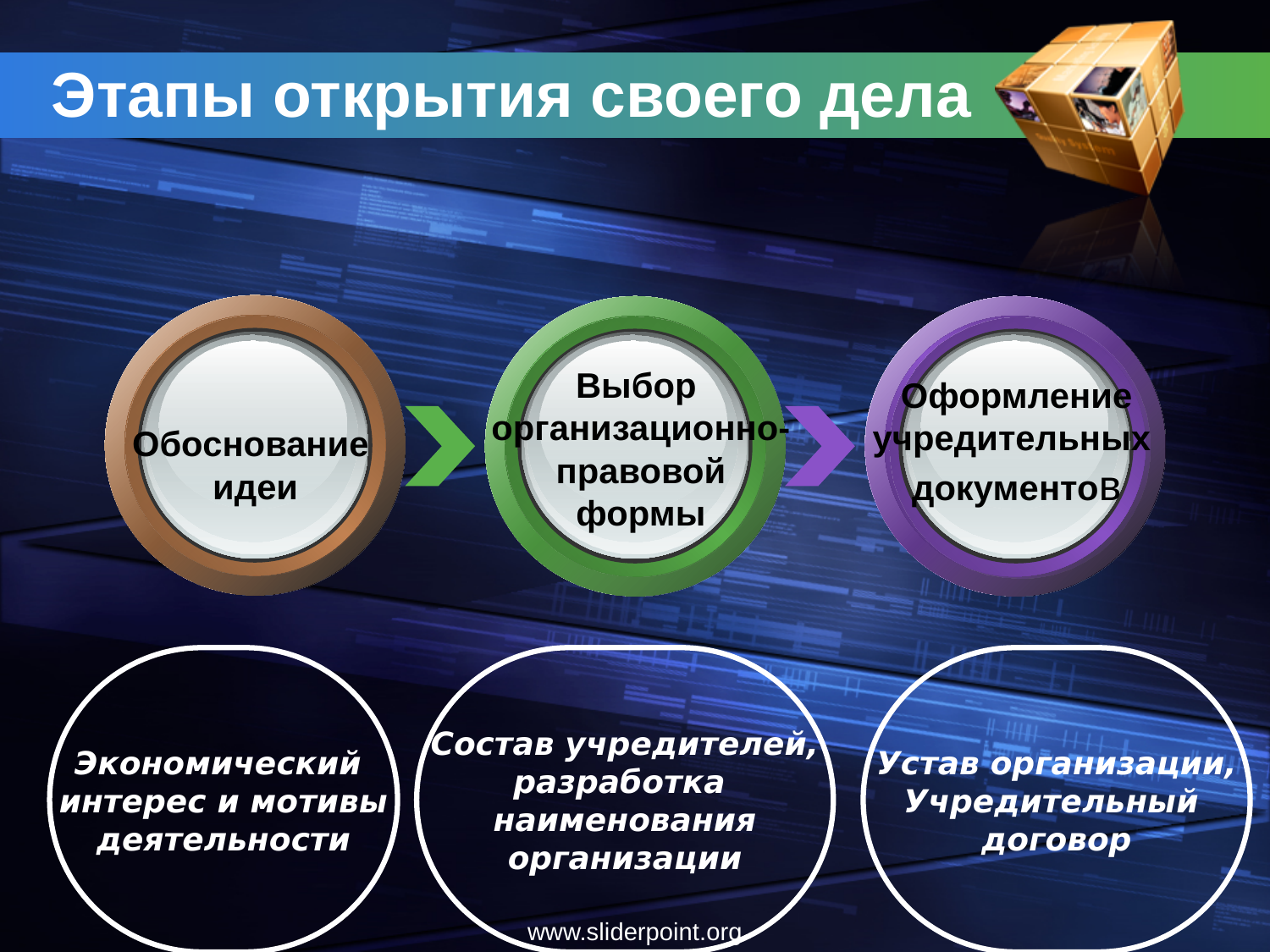

# Этапы открытия своего дела

Выбор
организационно-
правовой
формы
Оформление
учредительных
документов

Обоснование
идеи
Экономический
интерес и мотивы
деятельности
Состав учредителей,
разработка
наименования
организации
Устав организации,
Учредительный
договор
www.sliderpoint.org